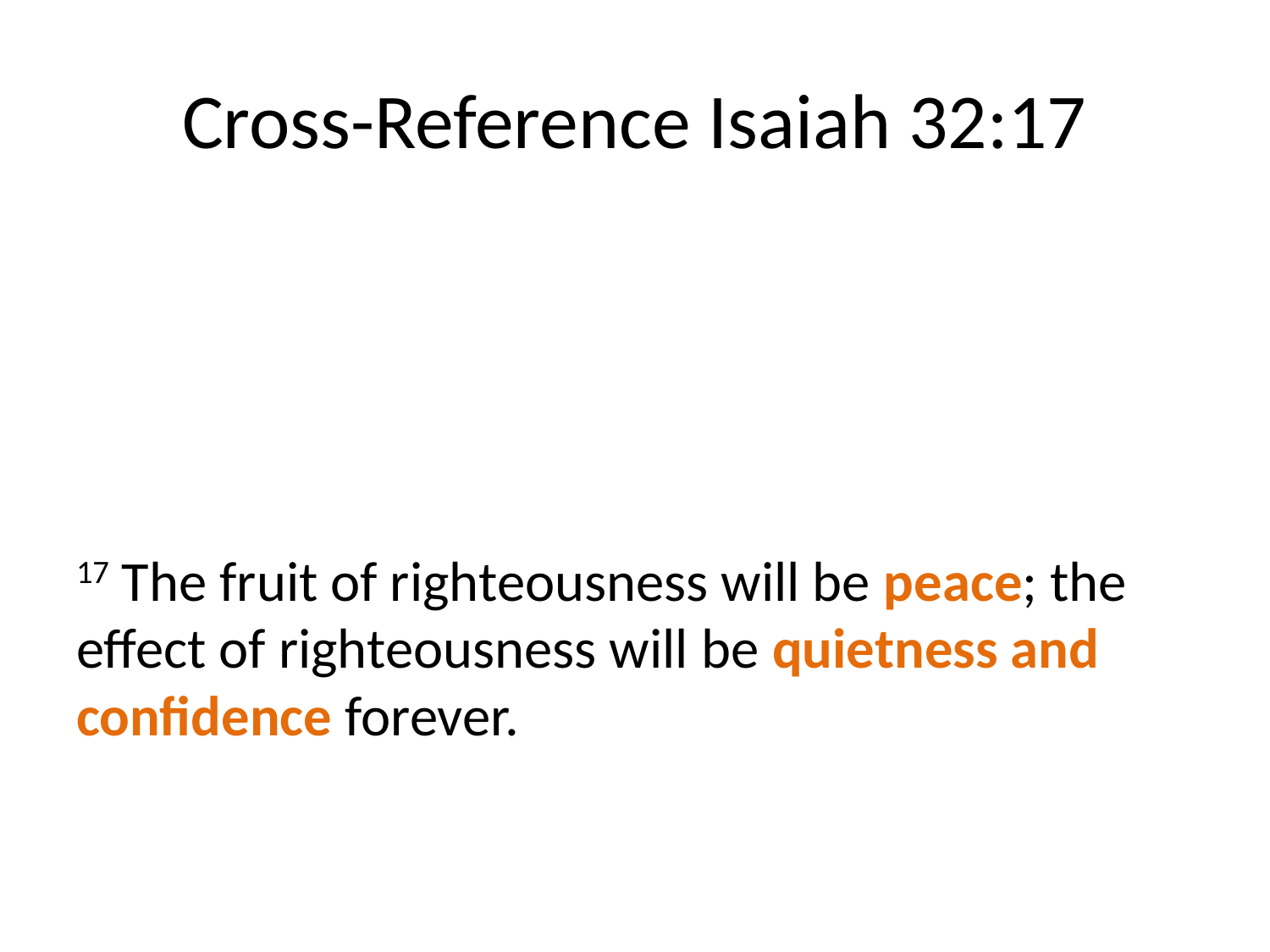

# Cross-Reference Isaiah 32:17

17 The fruit of righteousness will be peace; the effect of righteousness will be quietness and confidence forever.